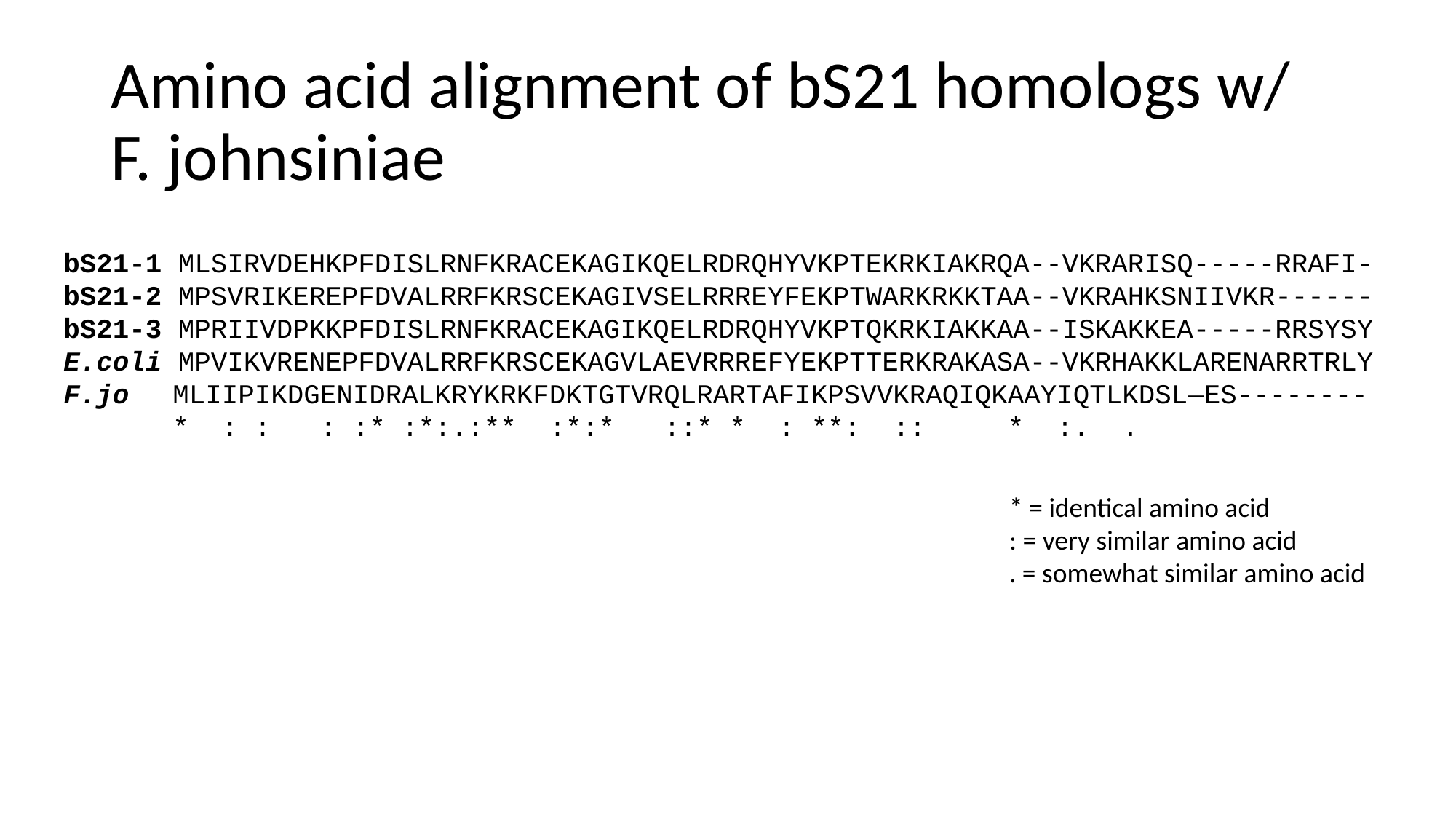

# Amino acid alignment of bS21 homologs w/ F. johnsiniae
bS21-1 MLSIRVDEHKPFDISLRNFKRACEKAGIKQELRDRQHYVKPTEKRKIAKRQA--VKRARISQ-----RRAFI-
bS21-2 MPSVRIKEREPFDVALRRFKRSCEKAGIVSELRRREYFEKPTWARKRKKTAA--VKRAHKSNIIVKR------
bS21-3 MPRIIVDPKKPFDISLRNFKRACEKAGIKQELRDRQHYVKPTQKRKIAKKAA--ISKAKKEA-----RRSYSY
E.coli MPVIKVRENEPFDVALRRFKRSCEKAGVLAEVRRREFYEKPTTERKRAKASA--VKRHAKKLARENARRTRLY
F.jo	MLIIPIKDGENIDRALKRYKRKFDKTGTVRQLRARTAFIKPSVVKRAQIQKAAYIQTLKDSL—ES--------
	*  : :   : :* :*:.:**  :*:*   ::* *  : **:  ::     *  :.  .
* = identical amino acid
: = very similar amino acid
. = somewhat similar amino acid